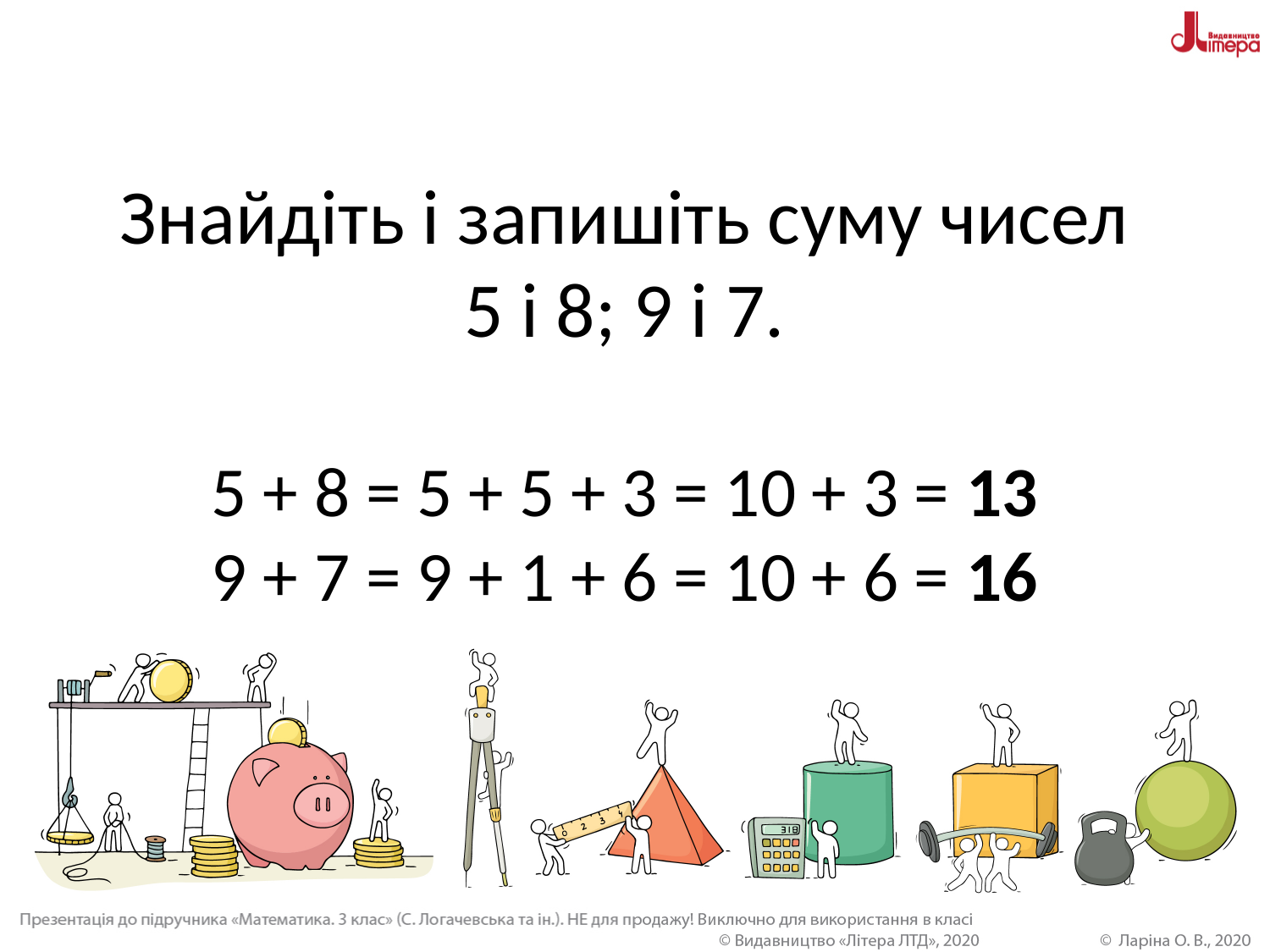

# Знайдіть і запишіть суму чисел 5 і 8; 9 і 7. 5 + 8 = 5 + 5 + 3 = 10 + 3 = 13 9 + 7 = 9 + 1 + 6 = 10 + 6 = 16